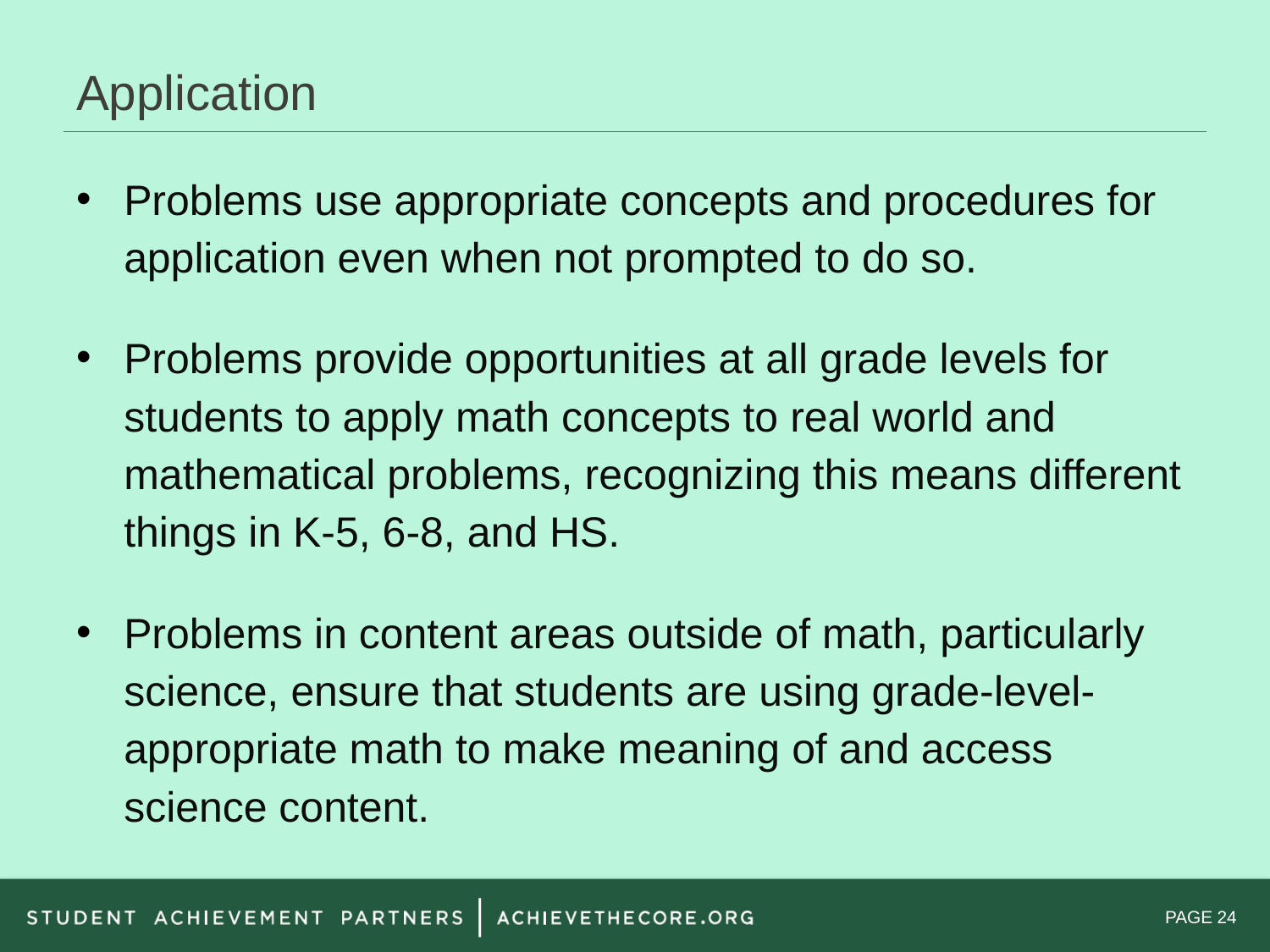

# Application
Problems use appropriate concepts and procedures for application even when not prompted to do so.
Problems provide opportunities at all grade levels for students to apply math concepts to real world and mathematical problems, recognizing this means different things in K-5, 6-8, and HS.
Problems in content areas outside of math, particularly science, ensure that students are using grade-level-appropriate math to make meaning of and access science content.